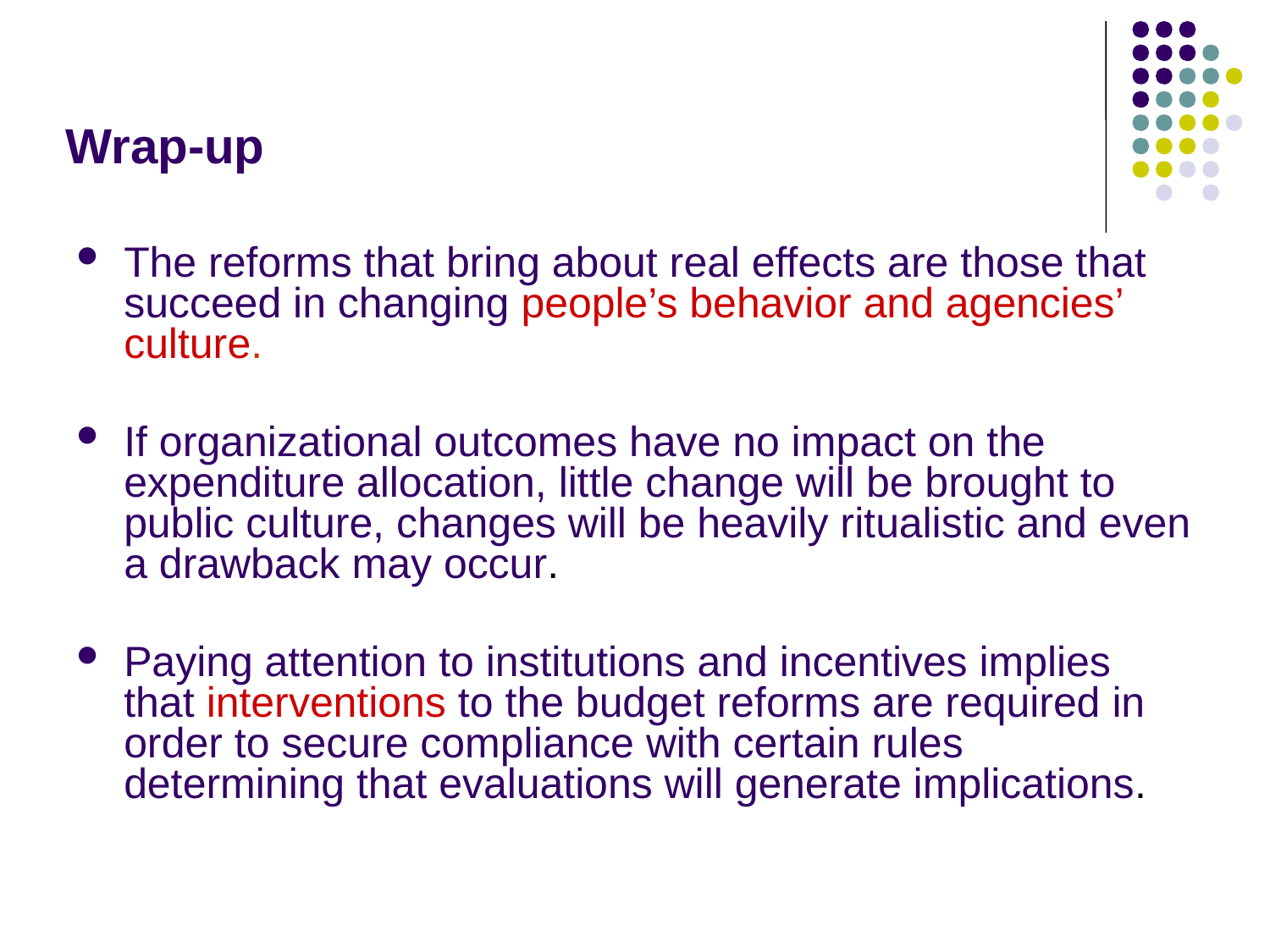

# Wrap-up
The reforms that bring about real effects are those that succeed in changing people’s behavior and agencies’ culture.

If organizational outcomes have no impact on the expenditure allocation, little change will be brought to public culture, changes will be heavily ritualistic and even a drawback may occur.

Paying attention to institutions and incentives implies that interventions to the budget reforms are required in order to secure compliance with certain rules determining that evaluations will generate implications.